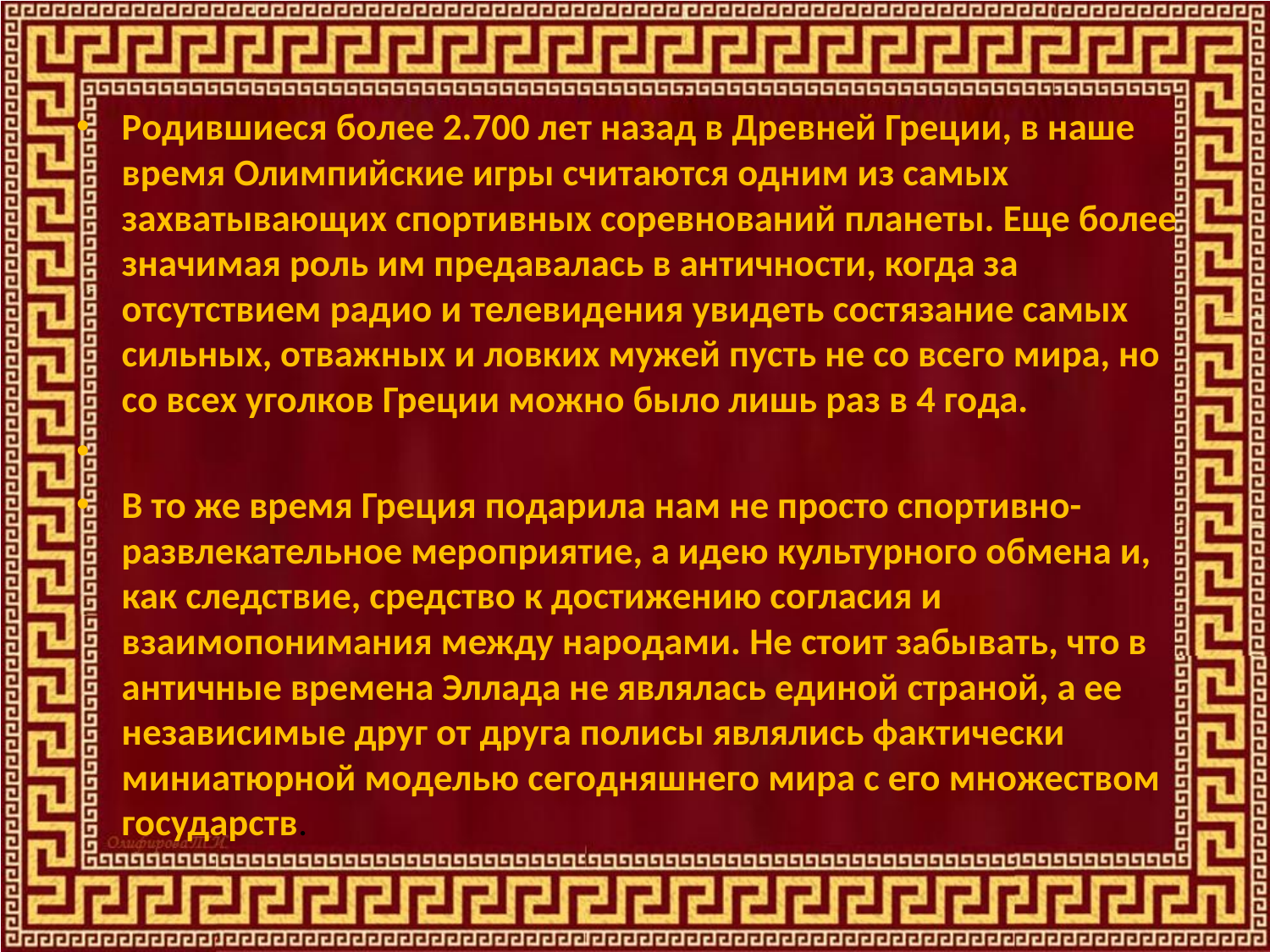

Родившиеся более 2.700 лет назад в Древней Греции, в наше время Олимпийские игры считаются одним из самых захватывающих спортивных соревнований планеты. Еще более значимая роль им предавалась в античности, когда за отсутствием радио и телевидения увидеть состязание самых сильных, отважных и ловких мужей пусть не со всего мира, но со всех уголков Греции можно было лишь раз в 4 года.

В то же время Греция подарила нам не просто спортивно-развлекательное мероприятие, а идею культурного обмена и, как следствие, средство к достижению согласия и взаимопонимания между народами. Не стоит забывать, что в античные времена Эллада не являлась единой страной, а ее независимые друг от друга полисы являлись фактически миниатюрной моделью сегодняшнего мира с его множеством государств.